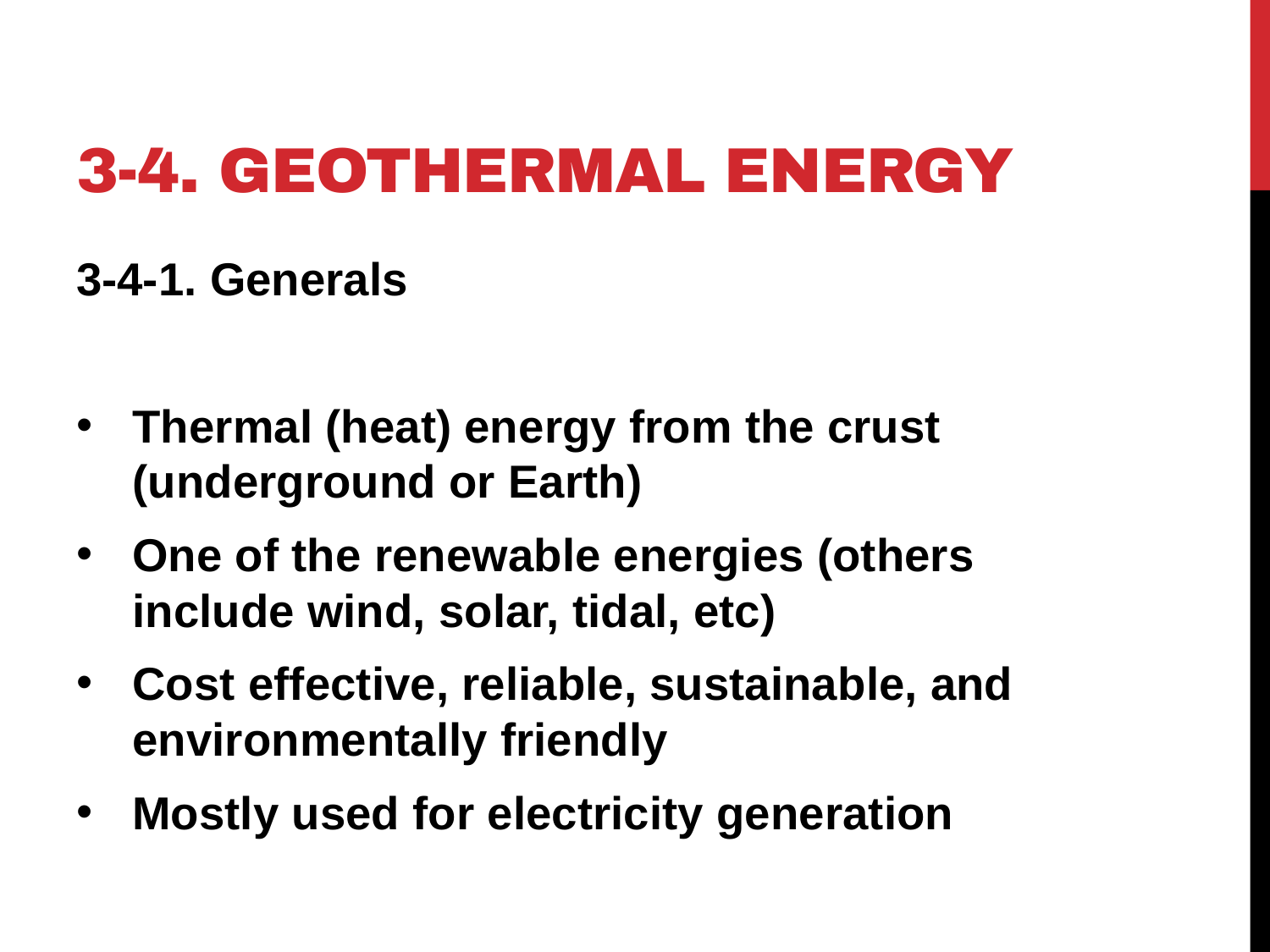

# 3-4. geothermal energy
3-4-1. Generals

Thermal (heat) energy from the crust (underground or Earth)
One of the renewable energies (others include wind, solar, tidal, etc)
Cost effective, reliable, sustainable, and environmentally friendly
Mostly used for electricity generation